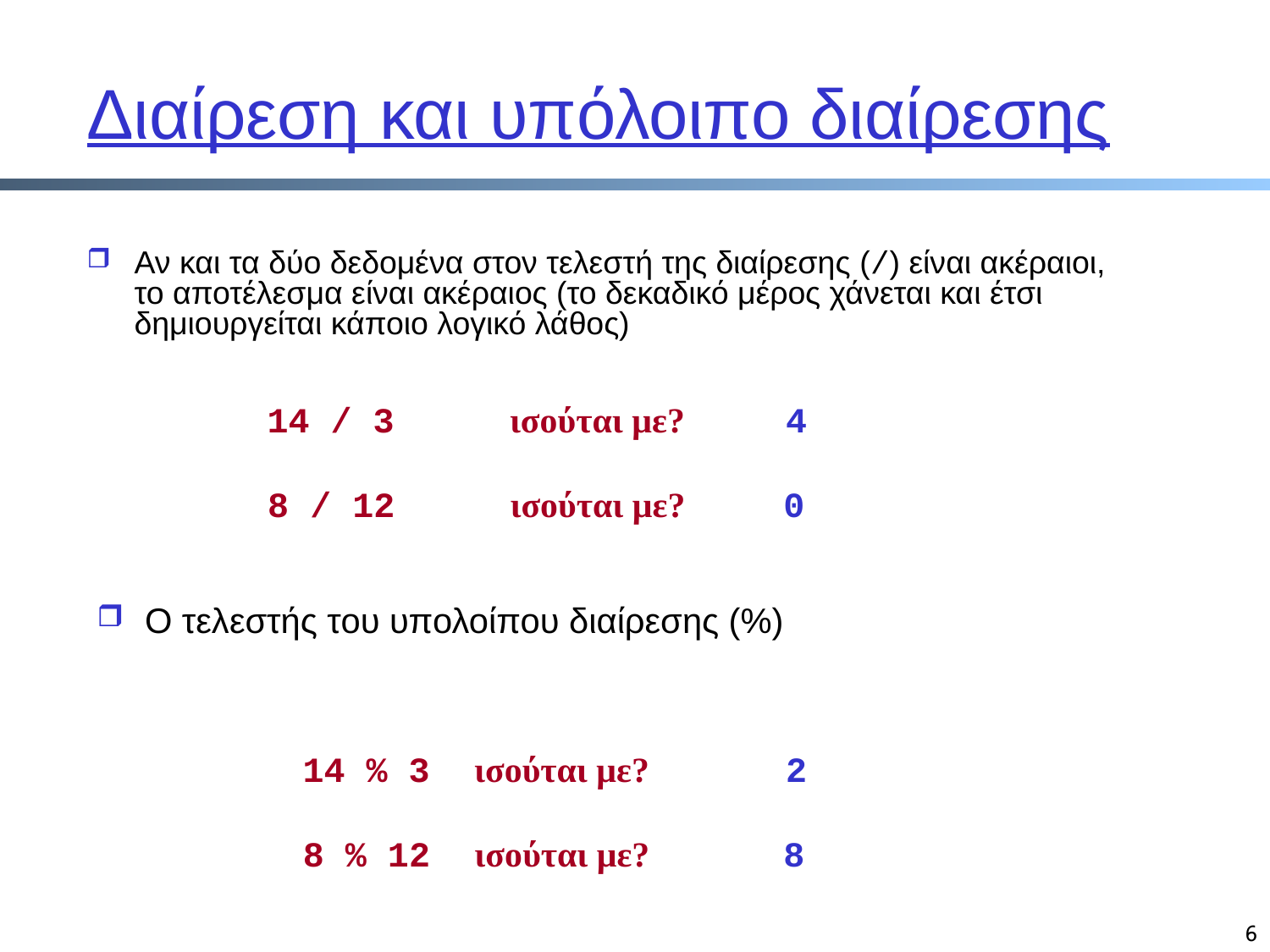

# Διαίρεση και υπόλοιπο διαίρεσης
Αν και τα δύο δεδομένα στον τελεστή της διαίρεσης (/) είναι ακέραιοι, το αποτέλεσμα είναι ακέραιος (το δεκαδικό μέρος χάνεται και έτσι δημιουργείται κάποιο λογικό λάθος)
14 / 3             ισούται με?
4
8 / 12             ισούται με?
0
Ο τελεστής του υπολοίπου διαίρεσης (%)
14 % 3     ισούται με?
2
8 % 12     ισούται με?
8
6